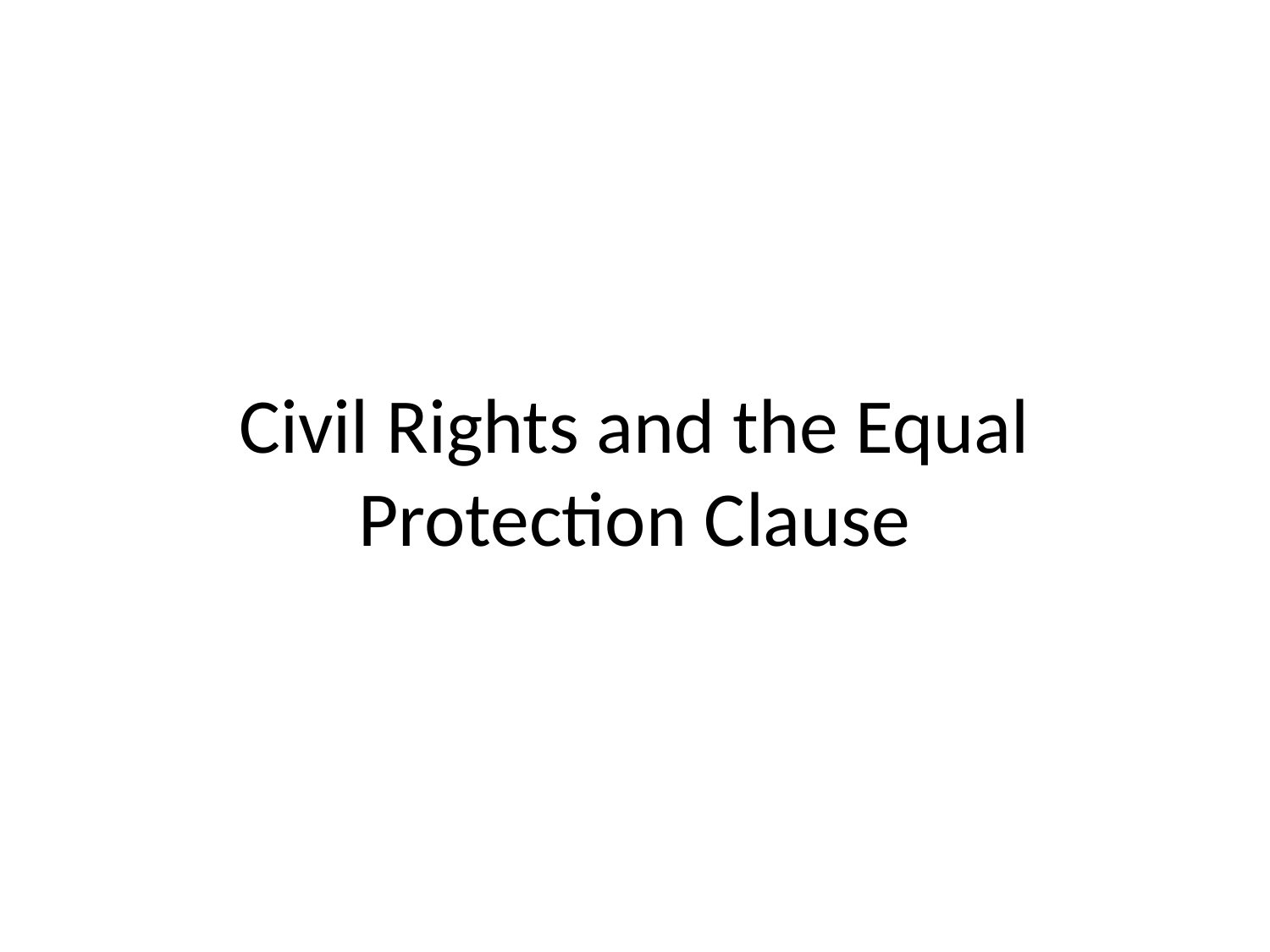

# Civil Rights and the Equal Protection Clause